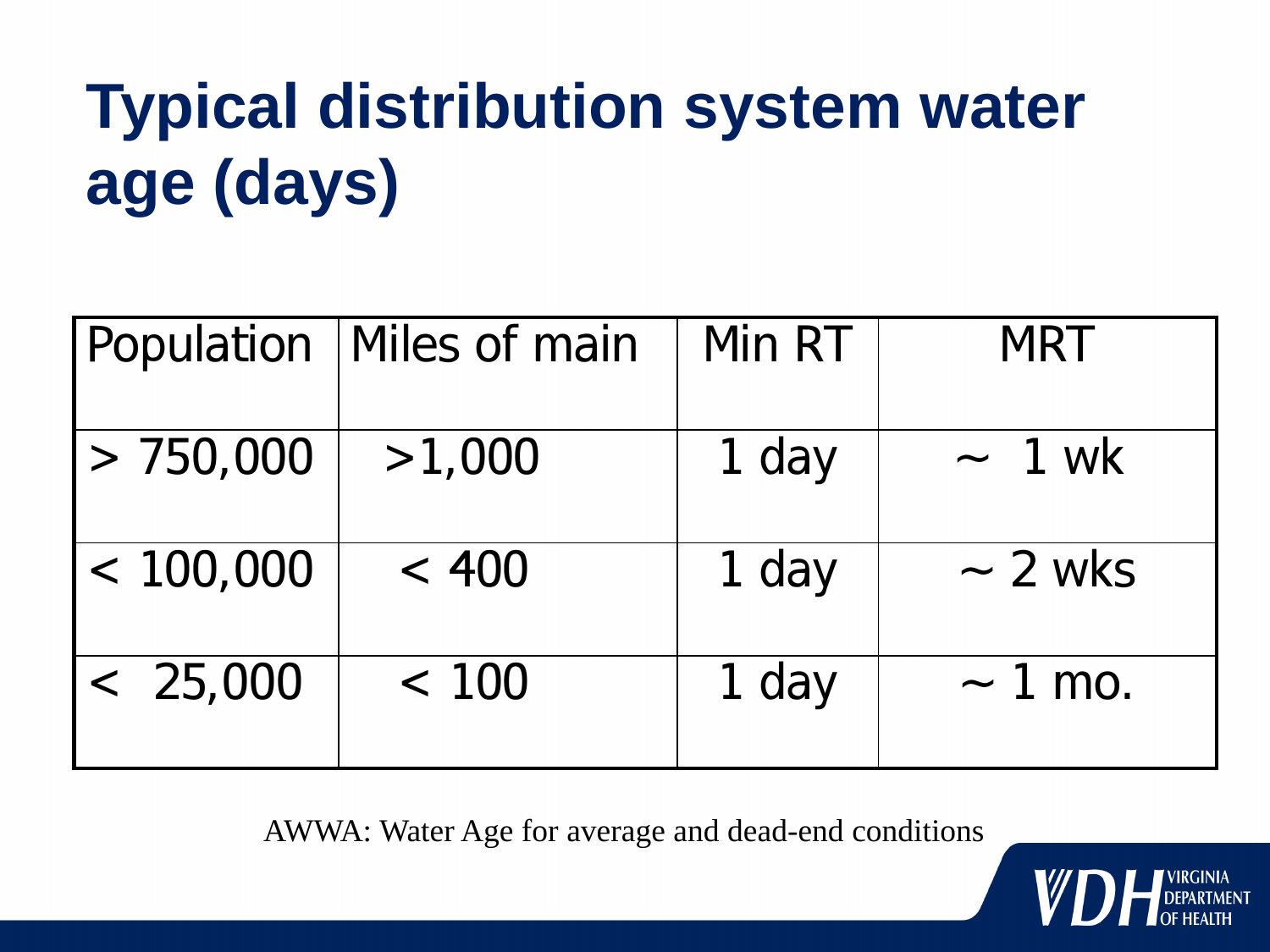

# Typical distribution system water age (days)
| Population | Miles of main | Min RT | MRT |
| --- | --- | --- | --- |
| > 750,000 | >1,000 | 1 day | ~ 1 wk |
| < 100,000 | < 400 | 1 day | ~ 2 wks |
| < 25,000 | < 100 | 1 day | ~ 1 mo. |
AWWA: Water Age for average and dead-end conditions